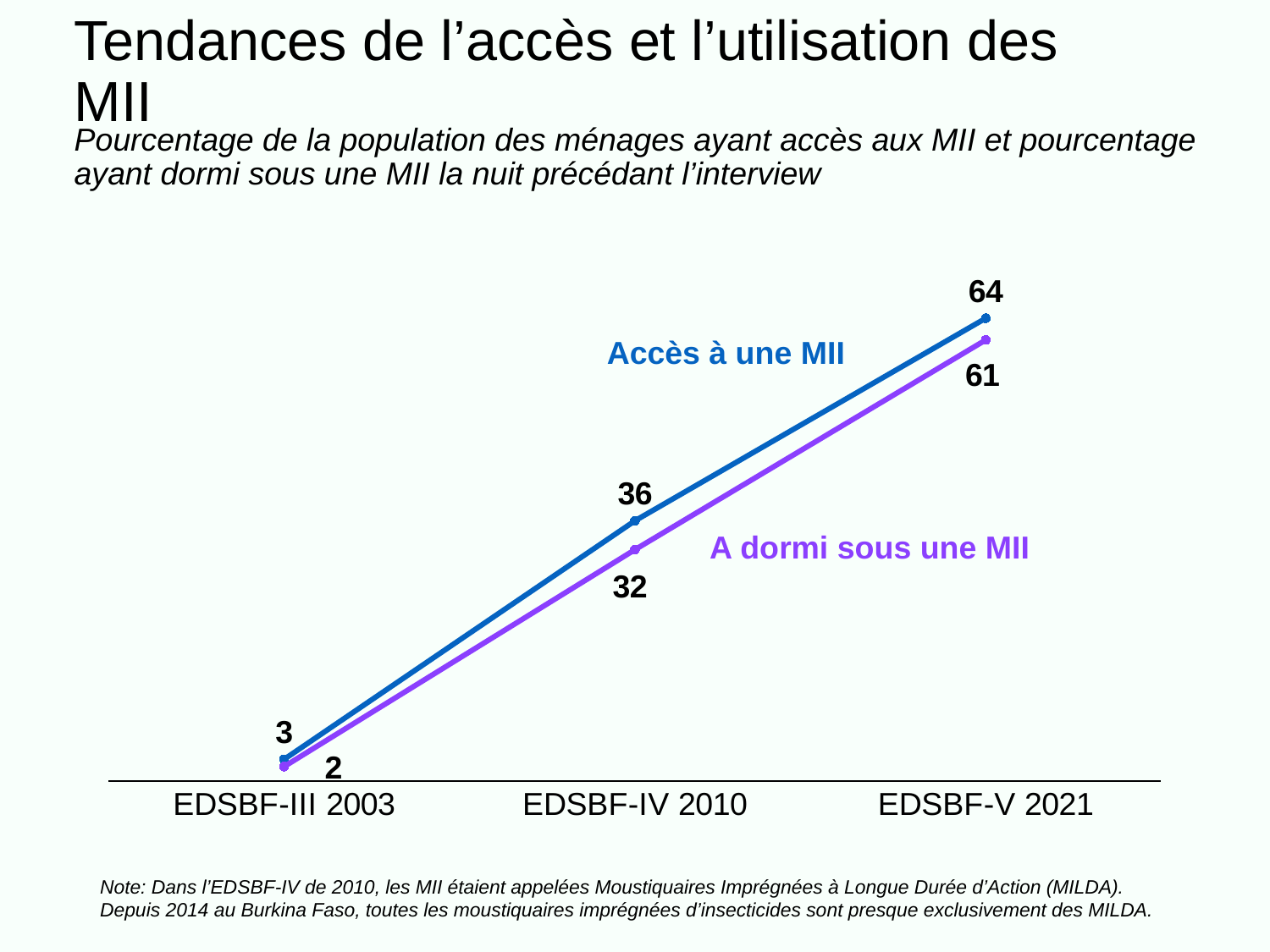

# Tendances de l’accès et l’utilisation des MII
Pourcentage de la population des ménages ayant accès aux MII et pourcentage ayant dormi sous une MII la nuit précédant l’interview

### Chart

| Category | Health facility | At home |
|---|---|---|
| EDSBF-III 2003 | 3.0 | 2.0 |
| EDSBF-IV 2010 | 36.0 | 32.0 |
| EDSBF-V 2021 | 64.0 | 61.0 |
Accès à une MII
A dormi sous une MII
Note: Dans l’EDSBF-IV de 2010, les MII étaient appelées Moustiquaires Imprégnées à Longue Durée d’Action (MILDA). Depuis 2014 au Burkina Faso, toutes les moustiquaires imprégnées d’insecticides sont presque exclusivement des MILDA.